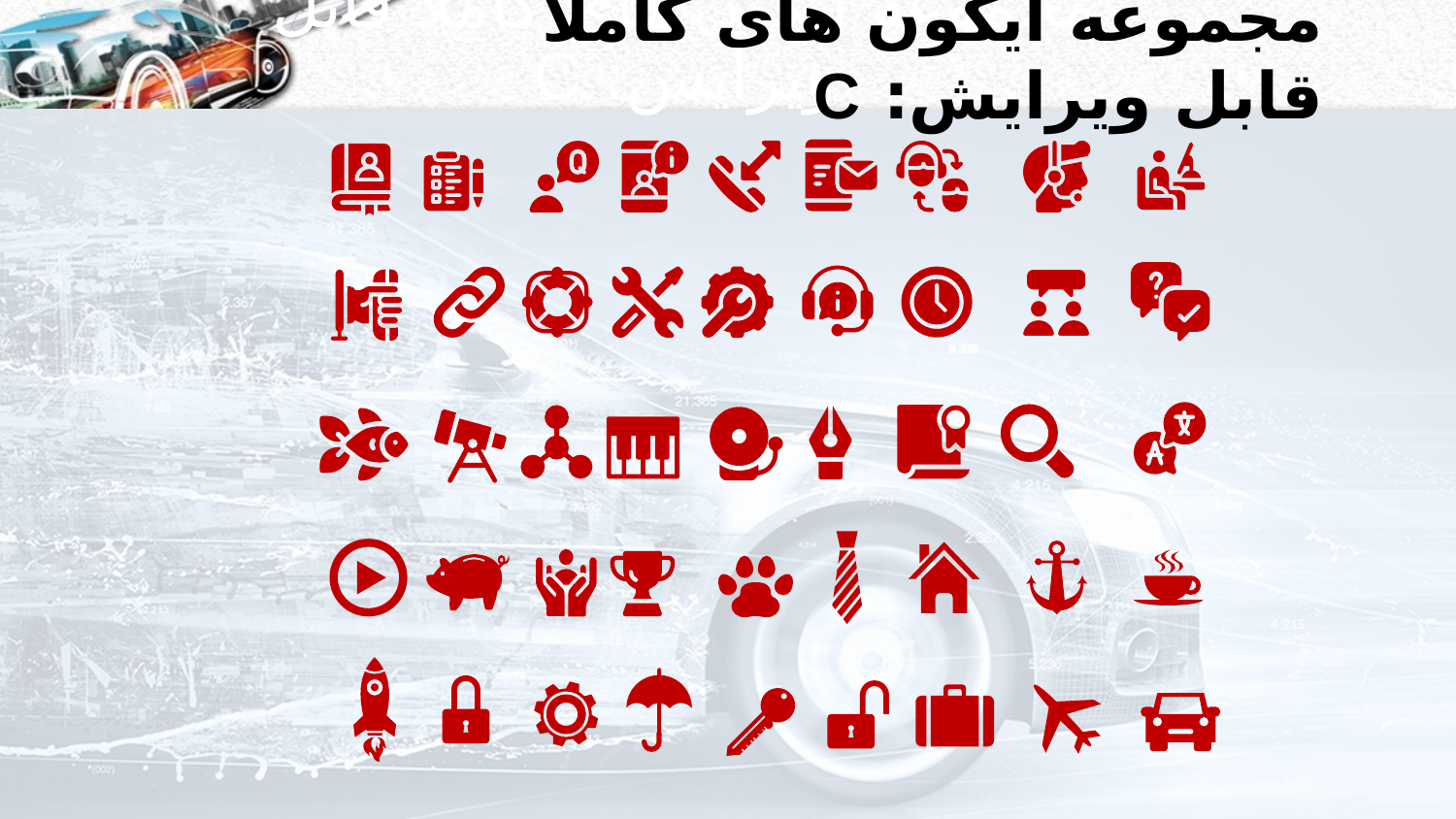

# مجموعه آیکون های کاملاً قابل ویرایش: C
مجموعه آیکون های کاملاً قابل ویرایش: C